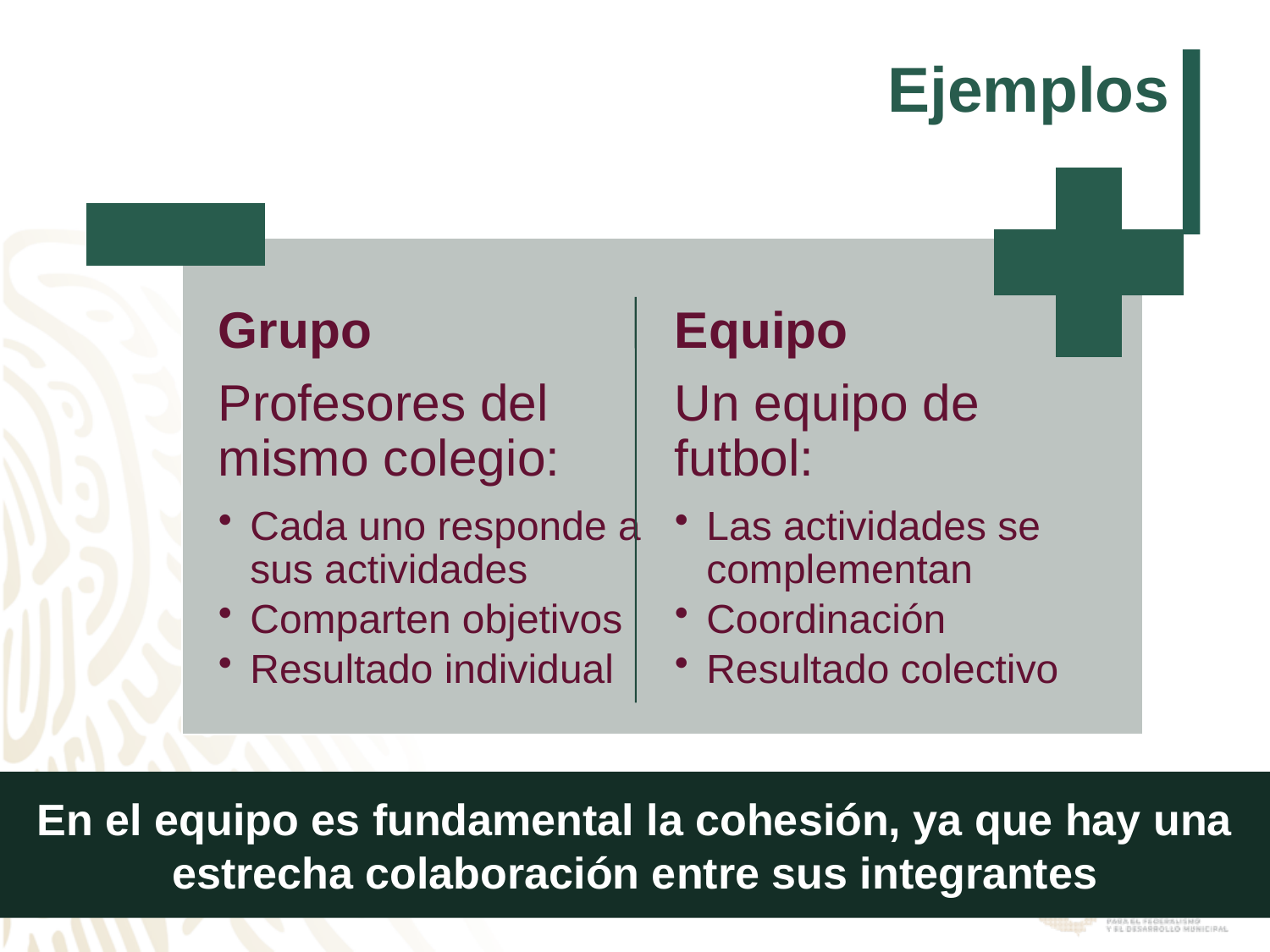

# Ejemplos
Grupo
Profesores del mismo colegio:
Cada uno responde a sus actividades
Comparten objetivos
Resultado individual
Equipo
Un equipo de futbol:
Las actividades se complementan
Coordinación
Resultado colectivo
En el equipo es fundamental la cohesión, ya que hay una estrecha colaboración entre sus integrantes